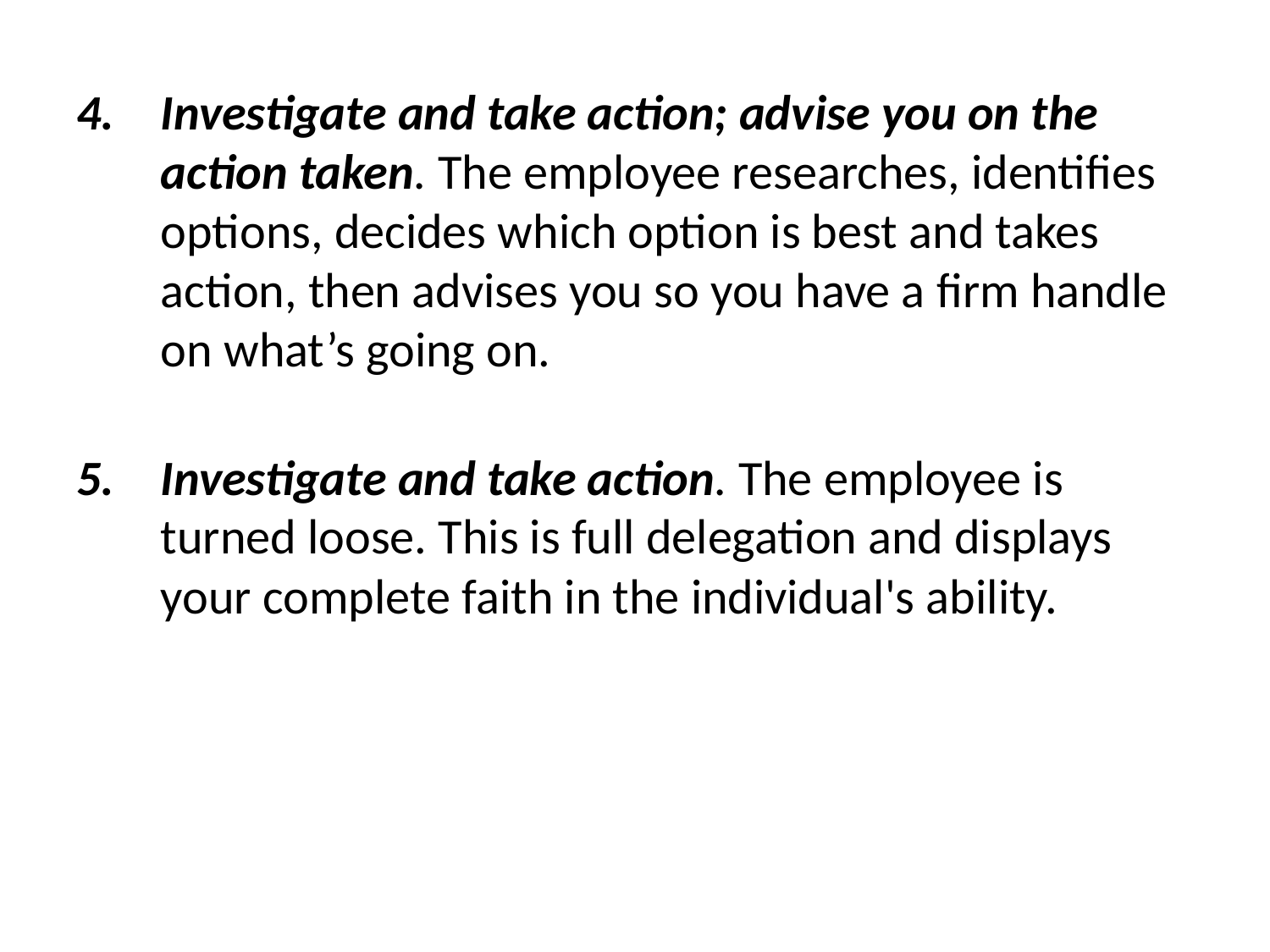

Investigate and take action; advise you on the action taken. The employee researches, identifies options, decides which option is best and takes action, then advises you so you have a firm handle on what’s going on.
Investigate and take action. The employee is turned loose. This is full delegation and displays your complete faith in the individual's ability.